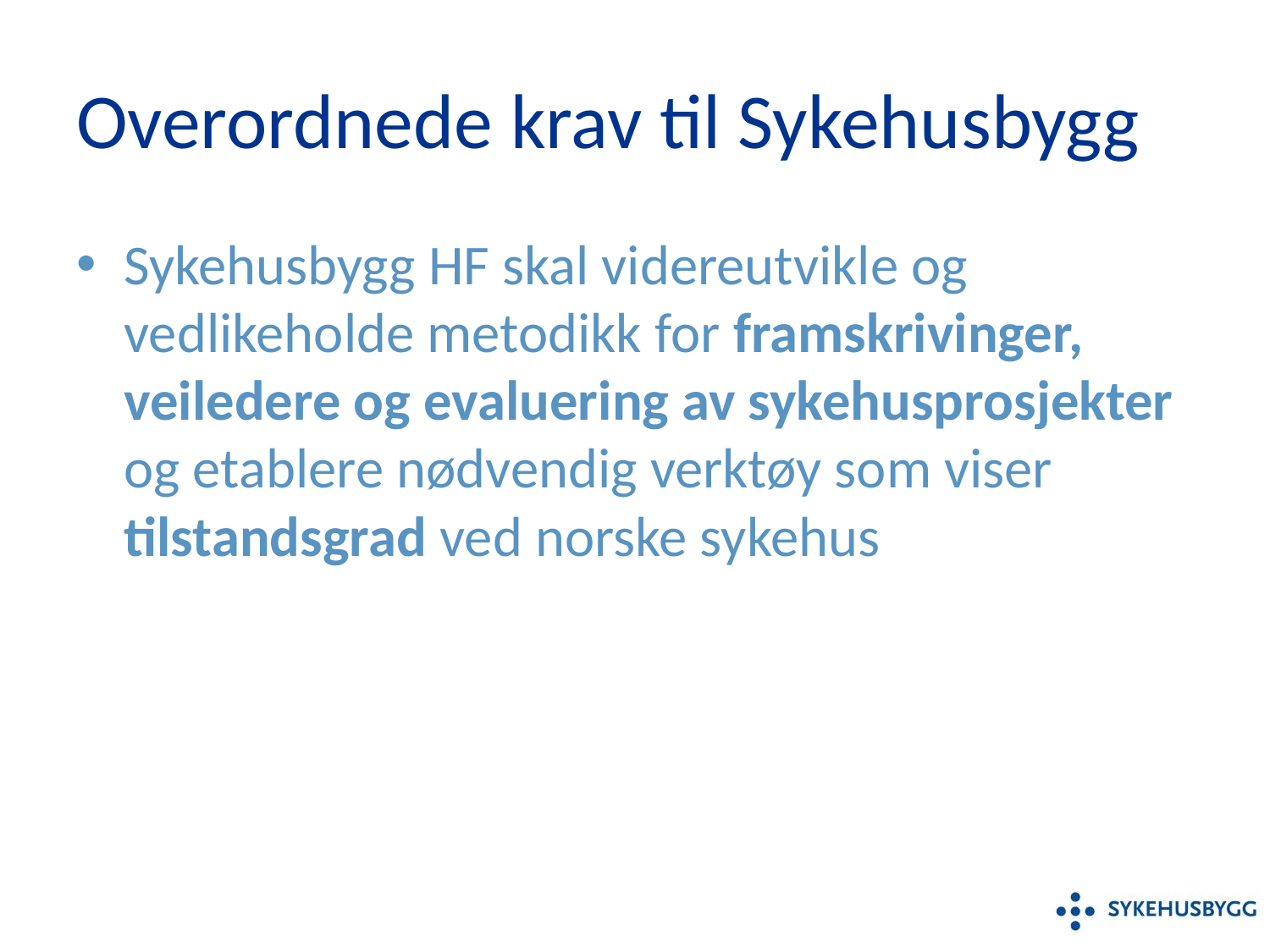

# Overordnede krav til Sykehusbygg
Sykehusbygg HF skal videreutvikle og vedlikeholde metodikk for framskrivinger, veiledere og evaluering av sykehusprosjekter og etablere nødvendig verktøy som viser tilstandsgrad ved norske sykehus